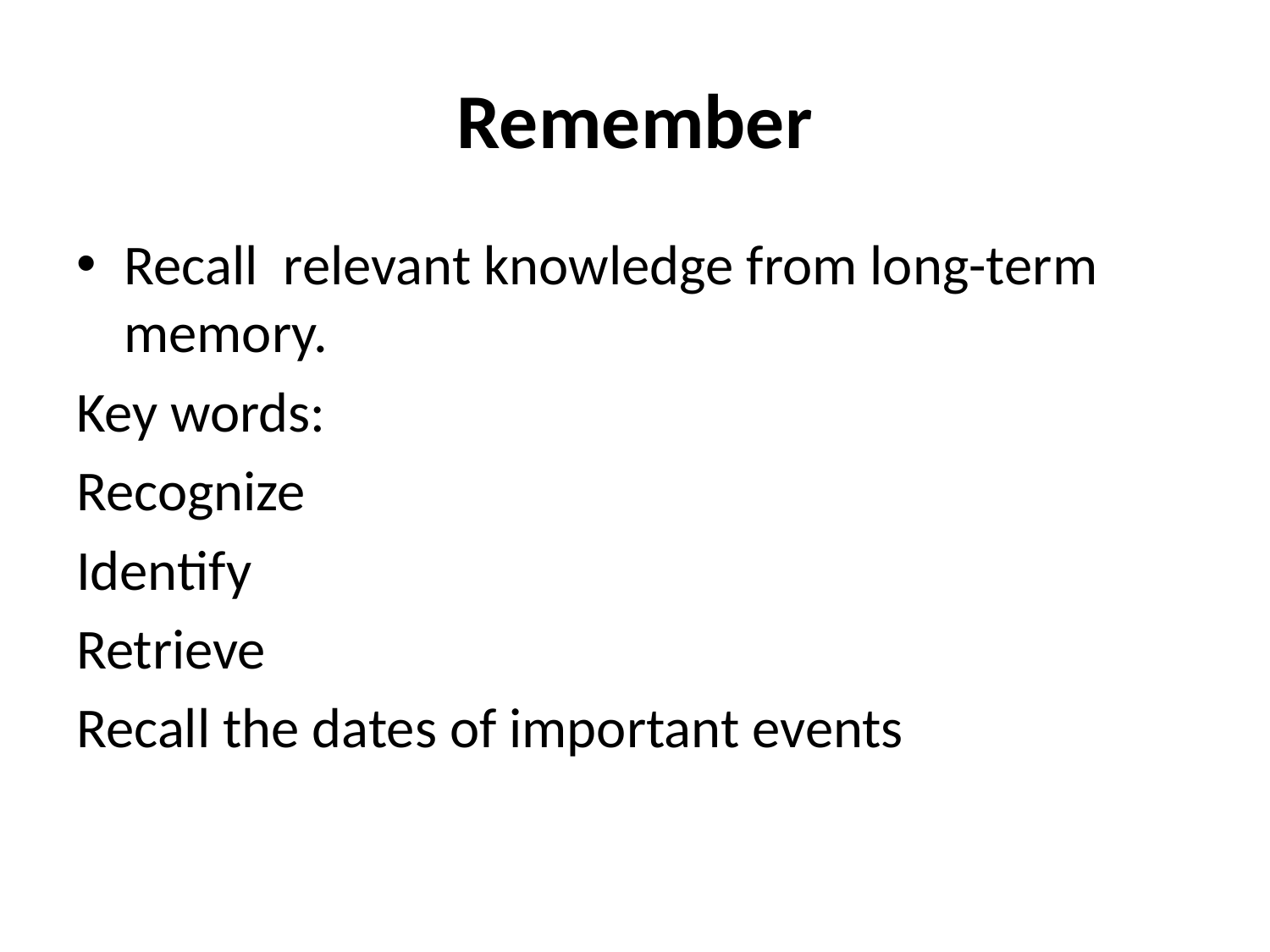

# Remember
Recall  relevant knowledge from long-term memory.
Key words:
Recognize
Identify
Retrieve
Recall the dates of important events